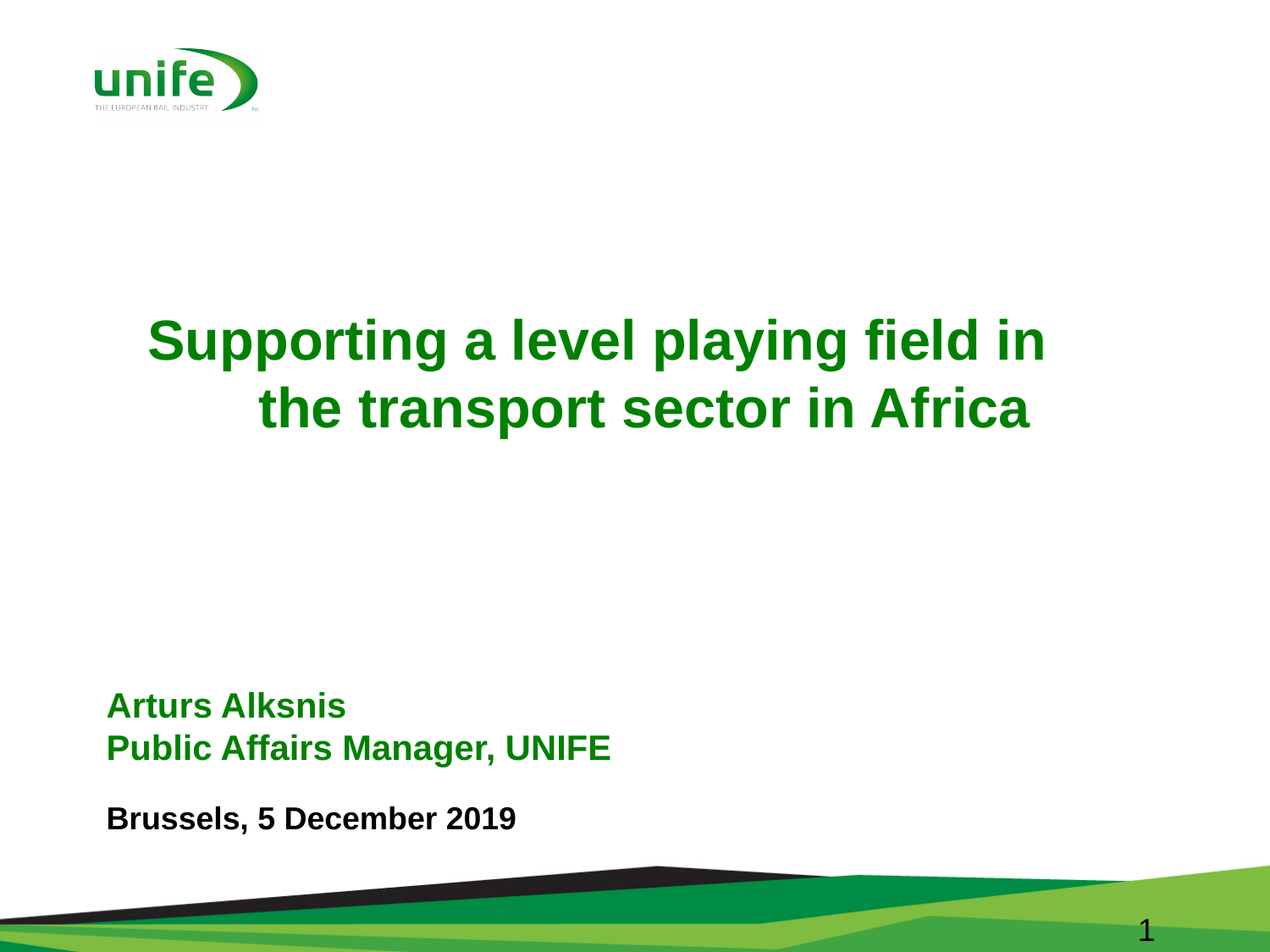

Supporting a level playing field in       the transport sector in Africa
Arturs Alksnis
Public Affairs Manager, UNIFE

Brussels, 5 December 2019
1